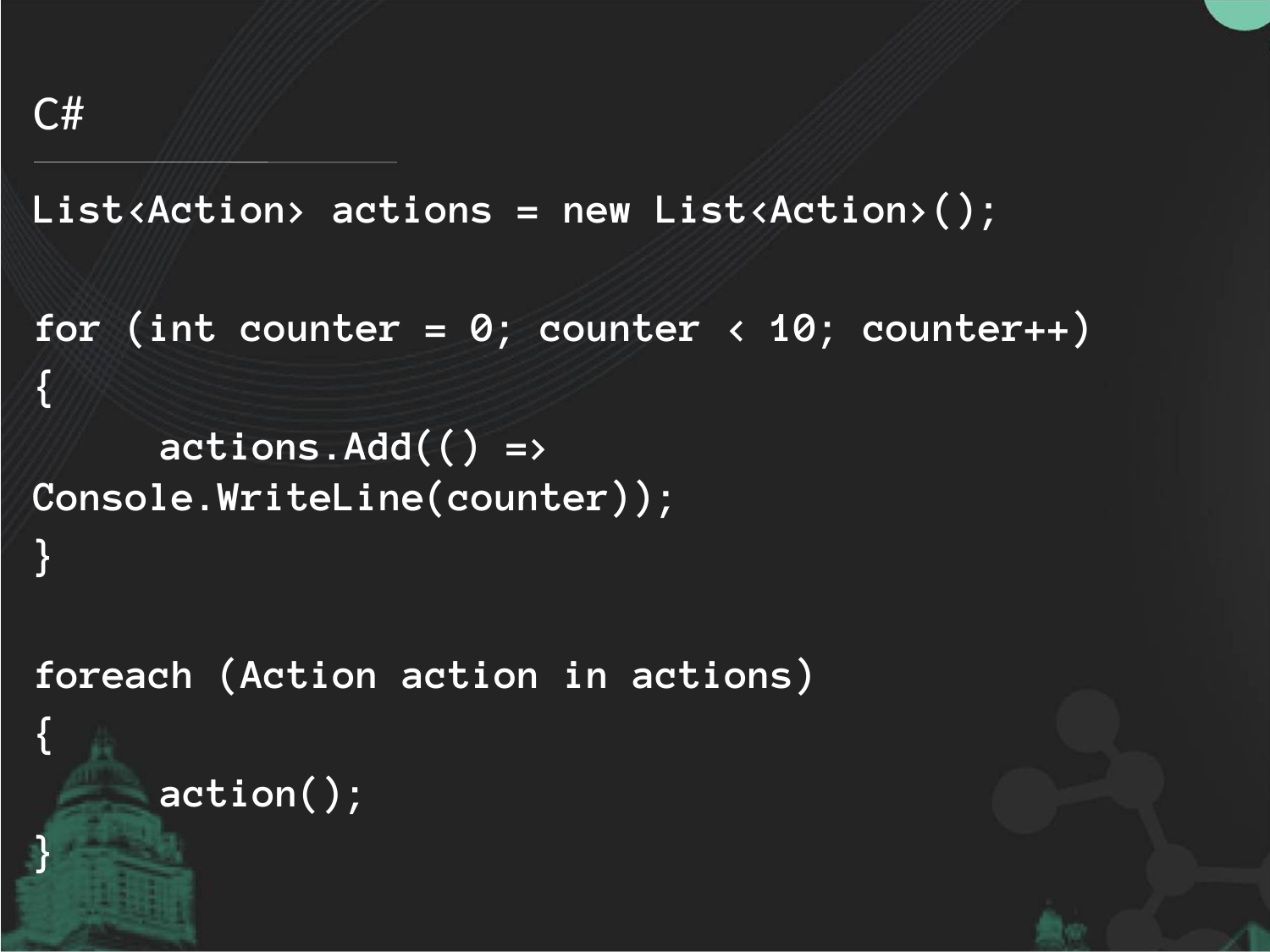

# C#
List<Action> actions = new List<Action>();

for (int counter = 0; counter < 10; counter++)
{
	actions.Add(() => Console.WriteLine(counter));
}

foreach (Action action in actions)
{
	action();
}